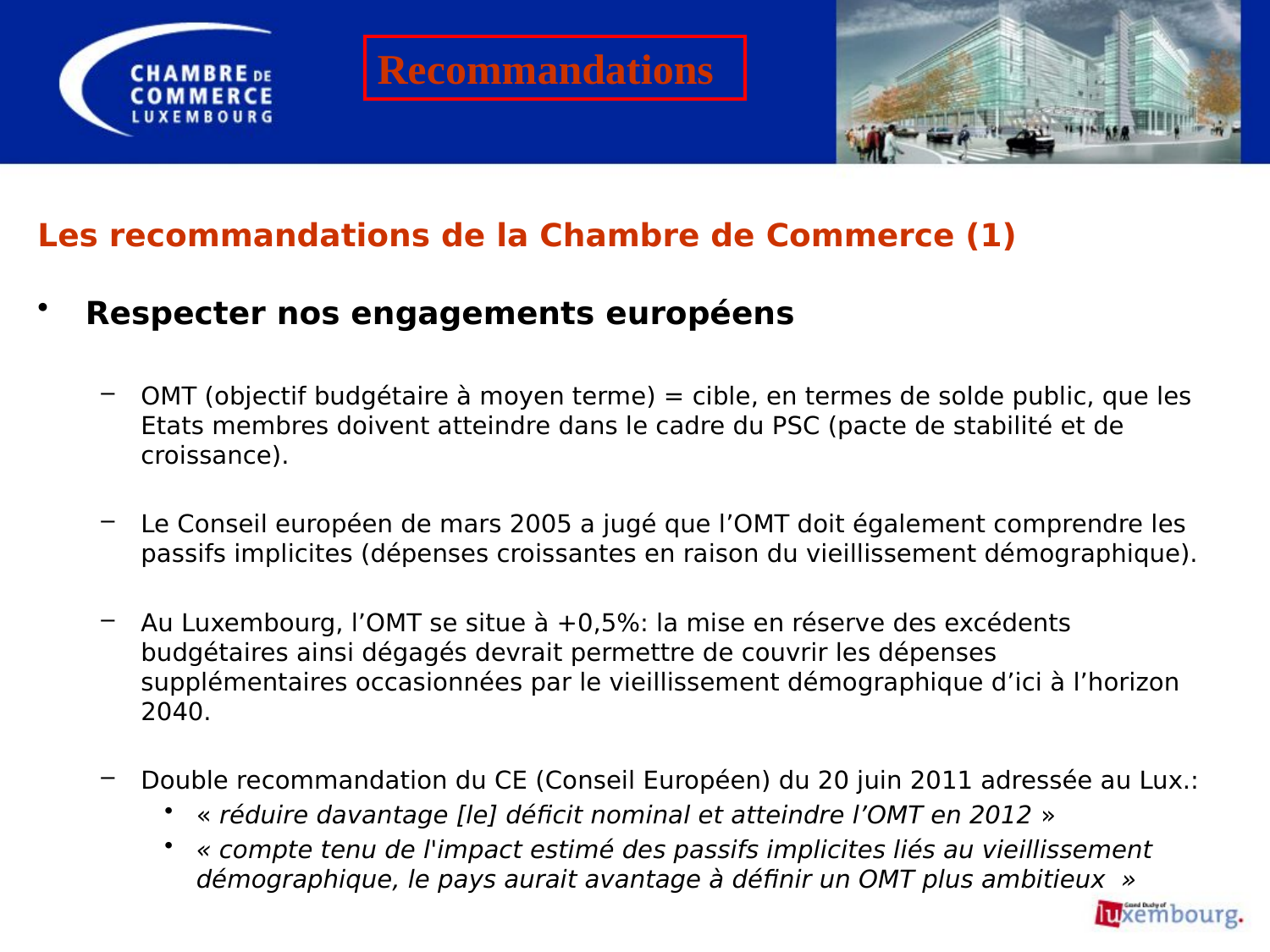

Recommandations
# Les recommandations de la Chambre de Commerce (1)
Respecter nos engagements européens

OMT (objectif budgétaire à moyen terme) = cible, en termes de solde public, que les Etats membres doivent atteindre dans le cadre du PSC (pacte de stabilité et de croissance).

Le Conseil européen de mars 2005 a jugé que l’OMT doit également comprendre les passifs implicites (dépenses croissantes en raison du vieillissement démographique).

Au Luxembourg, l’OMT se situe à +0,5%: la mise en réserve des excédents budgétaires ainsi dégagés devrait permettre de couvrir les dépenses supplémentaires occasionnées par le vieillissement démographique d’ici à l’horizon 2040.

Double recommandation du CE (Conseil Européen) du 20 juin 2011 adressée au Lux.:
« réduire davantage [le] déficit nominal et atteindre l’OMT en 2012 »
« compte tenu de l'impact estimé des passifs implicites liés au vieillissement démographique, le pays aurait avantage à définir un OMT plus ambitieux  »